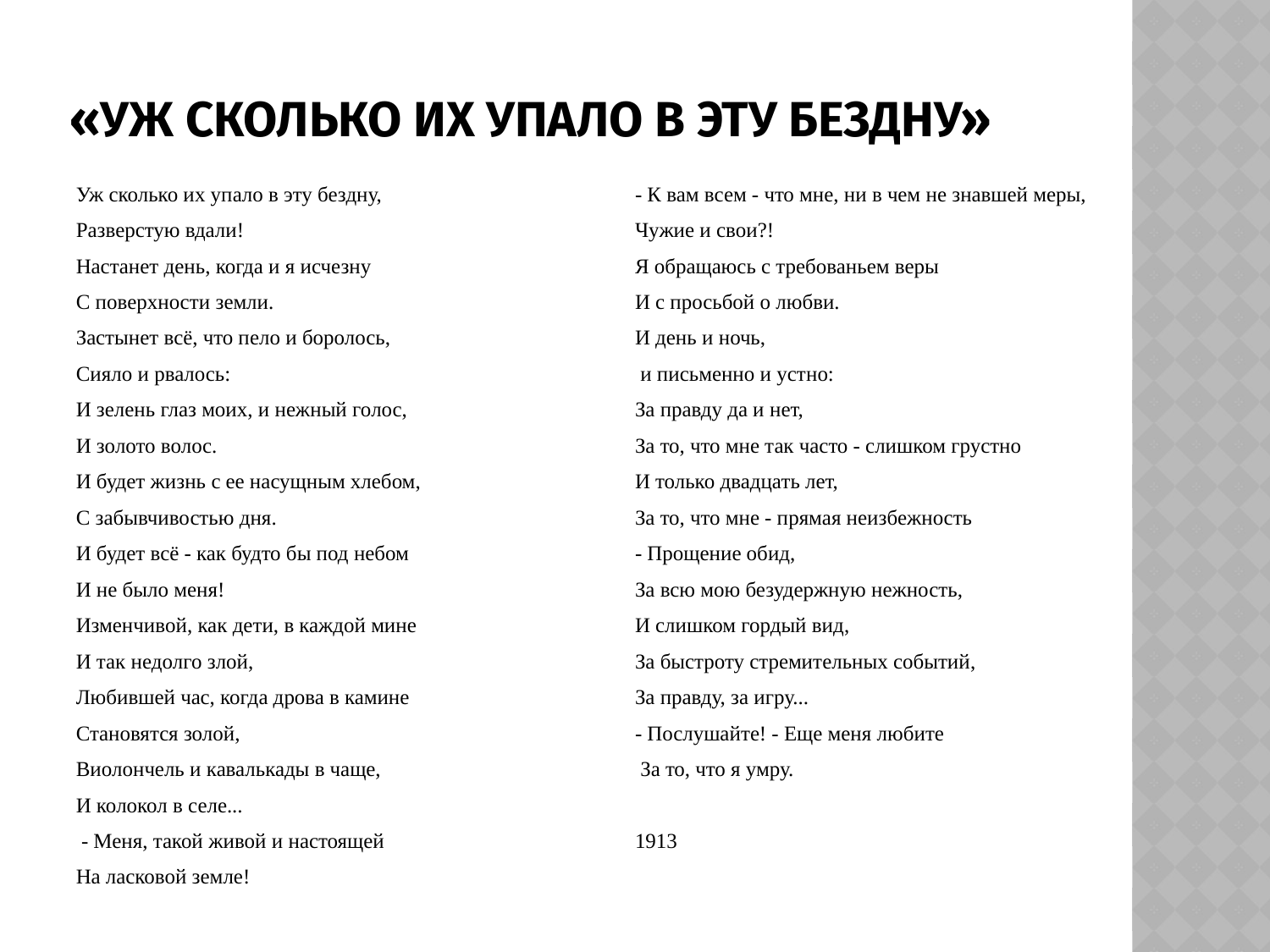

# «Уж сколько их упало в эту бездну»
Уж сколько их упало в эту бездну,
Разверстую вдали!
Настанет день, когда и я исчезну
С поверхности земли.
Застынет всё, что пело и боролось,
Сияло и рвалось:
И зелень глаз моих, и нежный голос,
И золото волос.
И будет жизнь с ее насущным хлебом,
С забывчивостью дня.
И будет всё - как будто бы под небом
И не было меня!
Изменчивой, как дети, в каждой мине
И так недолго злой,
Любившей час, когда дрова в камине
Становятся золой,
Виолончель и кавалькады в чаще,
И колокол в селе...
 - Меня, такой живой и настоящей
На ласковой земле!
- К вам всем - что мне, ни в чем не знавшей меры,
Чужие и свои?!
Я обращаюсь с требованьем веры
И с просьбой о любви.
И день и ночь,
 и письменно и устно:
За правду да и нет,
За то, что мне так часто - слишком грустно
И только двадцать лет,
За то, что мне - прямая неизбежность
- Прощение обид,
За всю мою безудержную нежность,
И слишком гордый вид,
За быстроту стремительных событий,
За правду, за игру...
- Послушайте! - Еще меня любите
 За то, что я умру.

1913